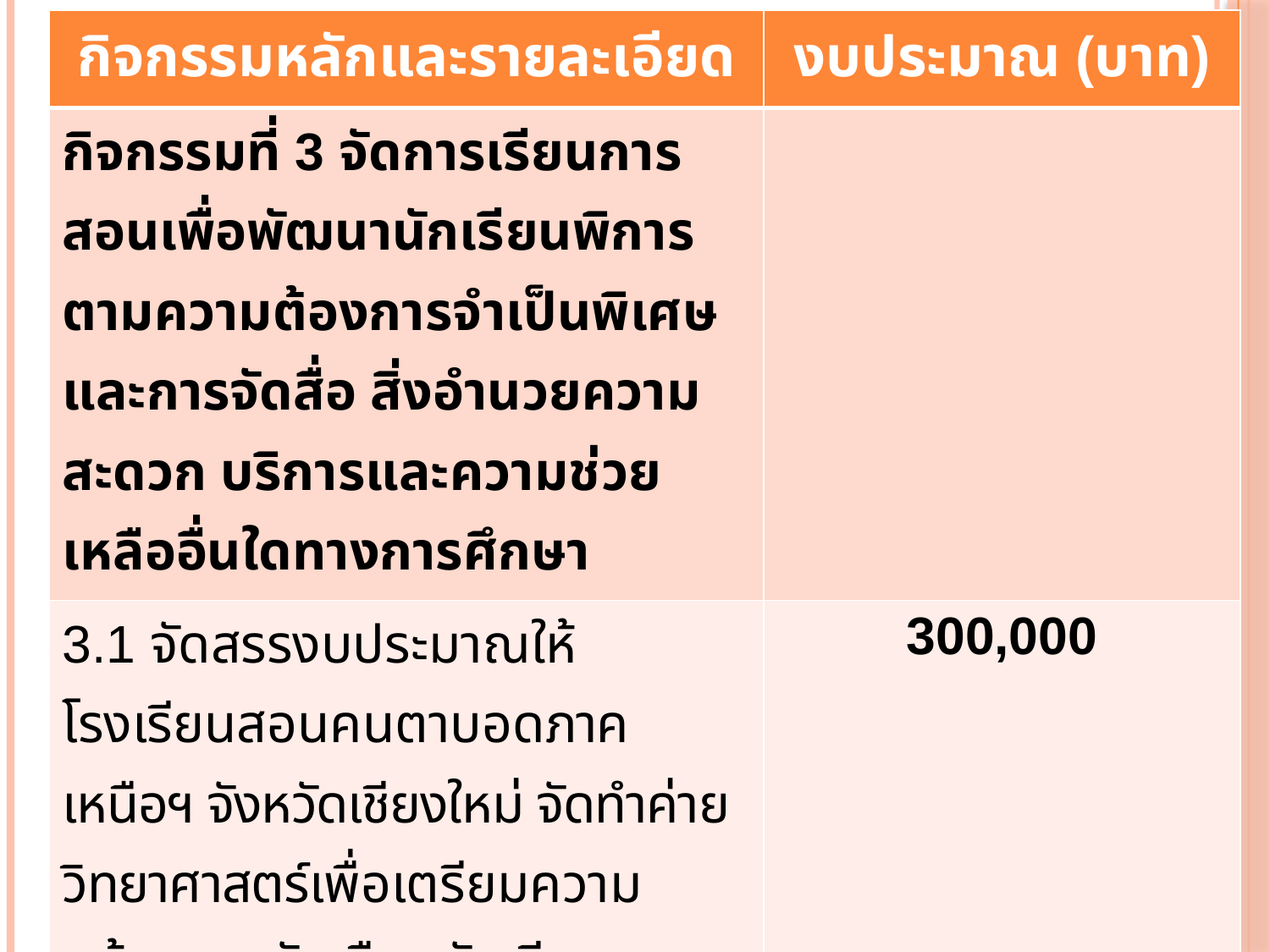

| กิจกรรมหลักและรายละเอียด | งบประมาณ (บาท) |
| --- | --- |
| กิจกรรมที่ 3 จัดการเรียนการสอนเพื่อพัฒนานักเรียนพิการตามความต้องการจำเป็นพิเศษและการจัดสื่อ สิ่งอำนวยความสะดวก บริการและความช่วยเหลืออื่นใดทางการศึกษา |  |
| 3.1 จัดสรรงบประมาณให้โรงเรียนสอนคนตาบอดภาคเหนือฯ จังหวัดเชียงใหม่ จัดทำค่ายวิทยาศาสตร์เพื่อเตรียมความพร้อมและคัดเลือกนักเรียน ตาบอดที่มีศักยภาพได้เข้าเรียนห้องเรียนพิเศษวิทยาศาสตร์และคณิตศาสตร์ | 300,000 |
#